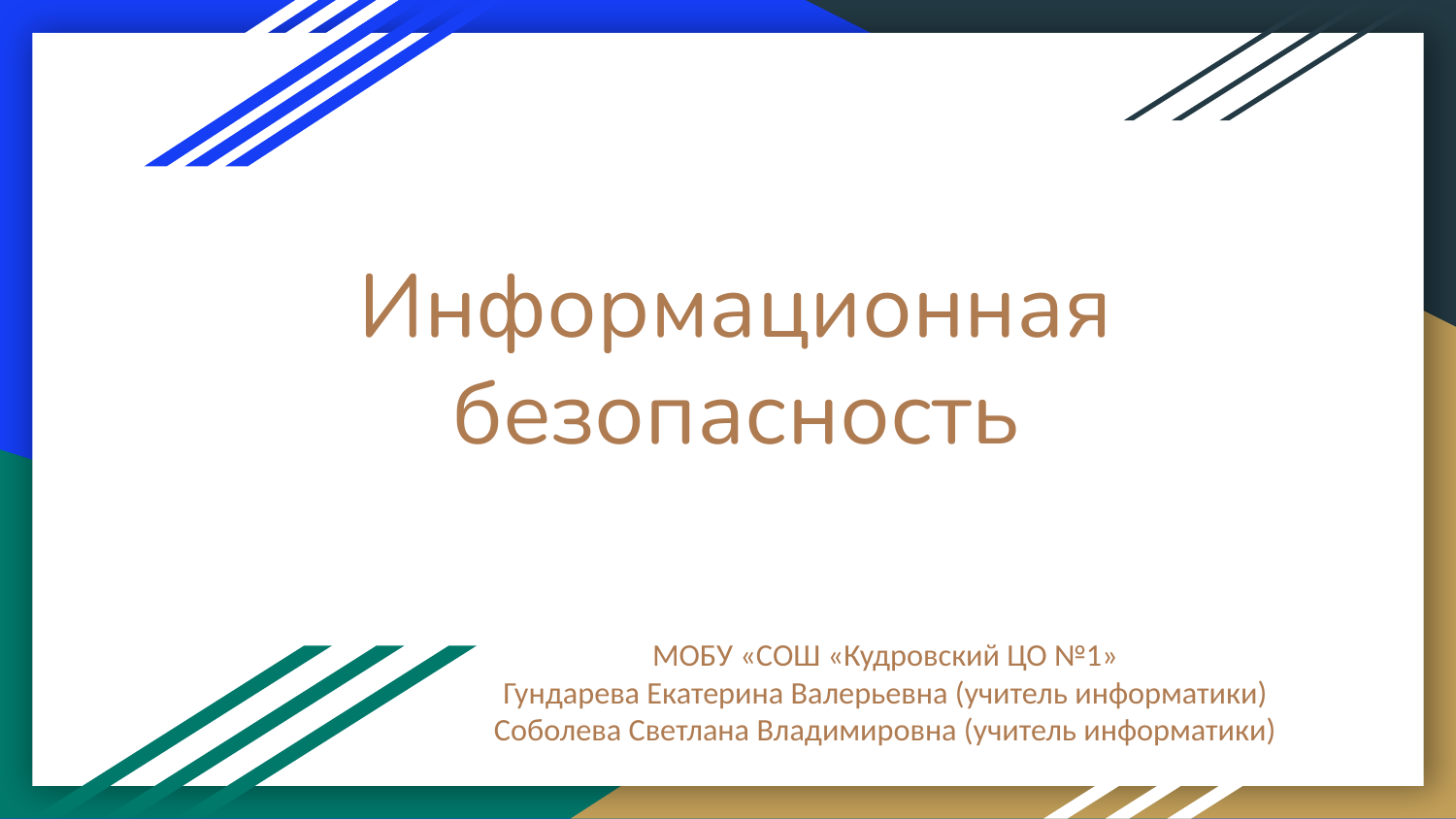

# Информационная безопасность
МОБУ «СОШ «Кудровский ЦО №1»
Гундарева Екатерина Валерьевна (учитель информатики)
Соболева Светлана Владимировна (учитель информатики)